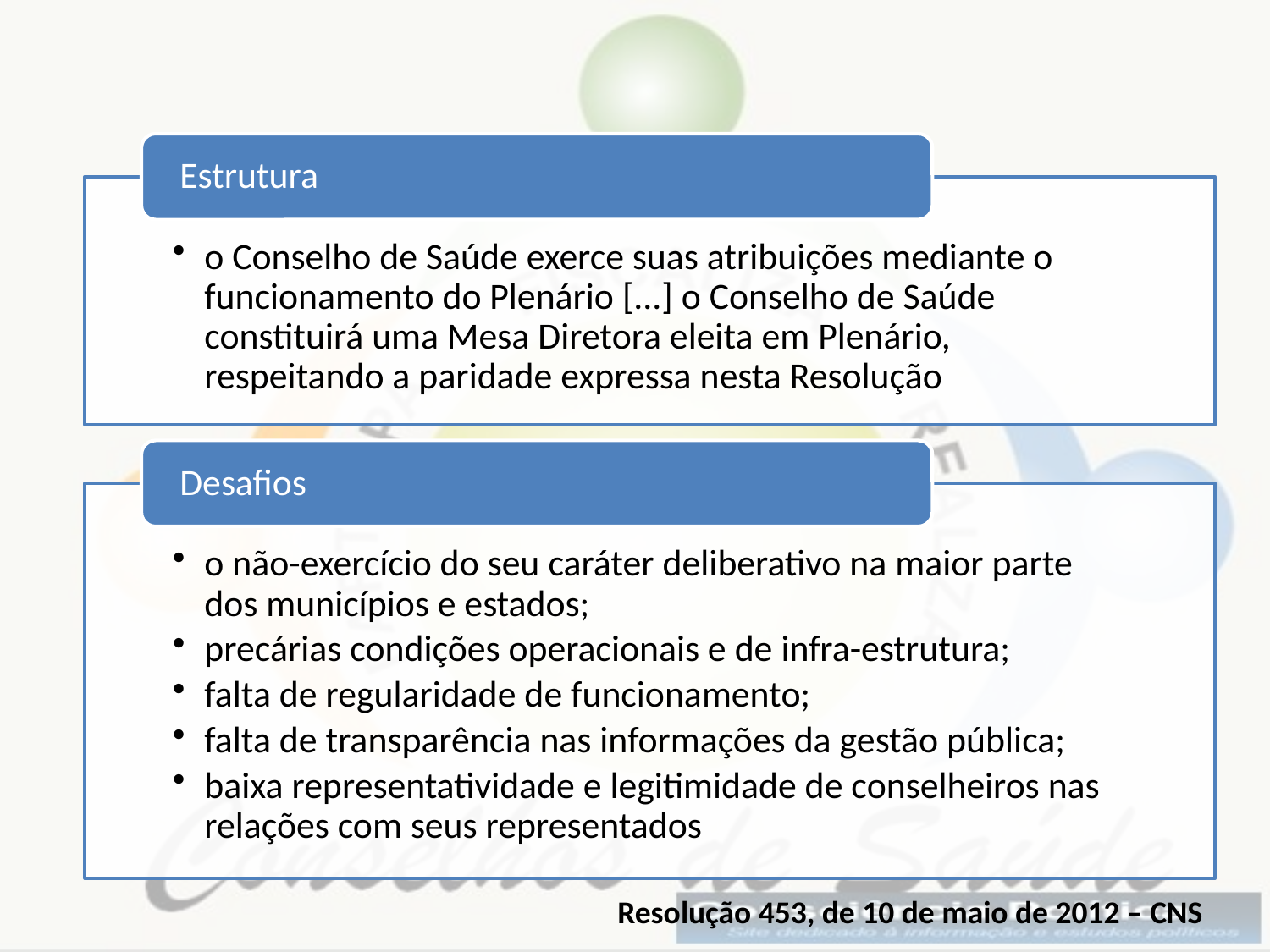

o Conselho de Saúde exerce suas atribuições mediante o funcionamento do Plenário [...] o Conselho de Saúde constituirá uma Mesa Diretora eleita em Plenário, respeitando a paridade expressa nesta Resolução
Estrutura
o não-exercício do seu caráter deliberativo na maior parte dos municípios e estados;
precárias condições operacionais e de infra-estrutura;
falta de regularidade de funcionamento;
falta de transparência nas informações da gestão pública;
baixa representatividade e legitimidade de conselheiros nas relações com seus representados
Desafios
Resolução 453, de 10 de maio de 2012 – CNS